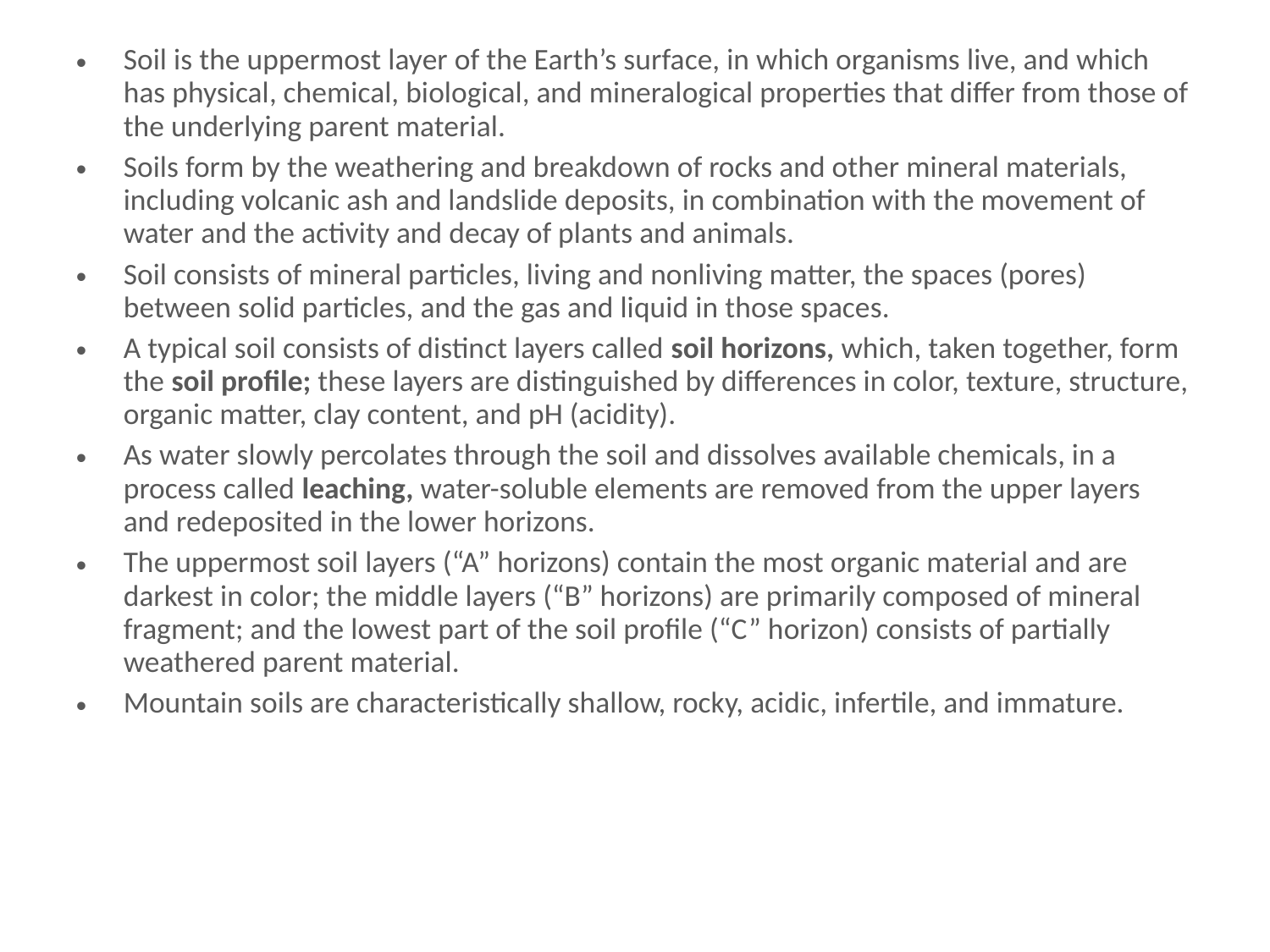

# Soil is the uppermost layer of the Earth’s surface, in which organisms live, ...
Soil is the uppermost layer of the Earth’s surface, in which organisms live, and which has physical, chemical, biological, and mineralogical properties that differ from those of the underlying parent material.
Soils form by the weathering and breakdown of rocks and other mineral materials, including volcanic ash and landslide deposits, in combination with the movement of water and the activity and decay of plants and animals.
Soil consists of mineral particles, living and nonliving matter, the spaces (pores) between solid particles, and the gas and liquid in those spaces.
A typical soil consists of distinct layers called soil horizons, which, taken together, form the soil profile; these layers are distinguished by differences in color, texture, structure, organic matter, clay content, and pH (acidity).
As water slowly percolates through the soil and dissolves available chemicals, in a process called leaching, water-soluble elements are removed from the upper layers and redeposited in the lower horizons.
The uppermost soil layers (“A” horizons) contain the most organic material and are darkest in color; the middle layers (“B” horizons) are primarily composed of mineral fragment; and the lowest part of the soil profile (“C” horizon) consists of partially weathered parent material.
Mountain soils are characteristically shallow, rocky, acidic, infertile, and immature.